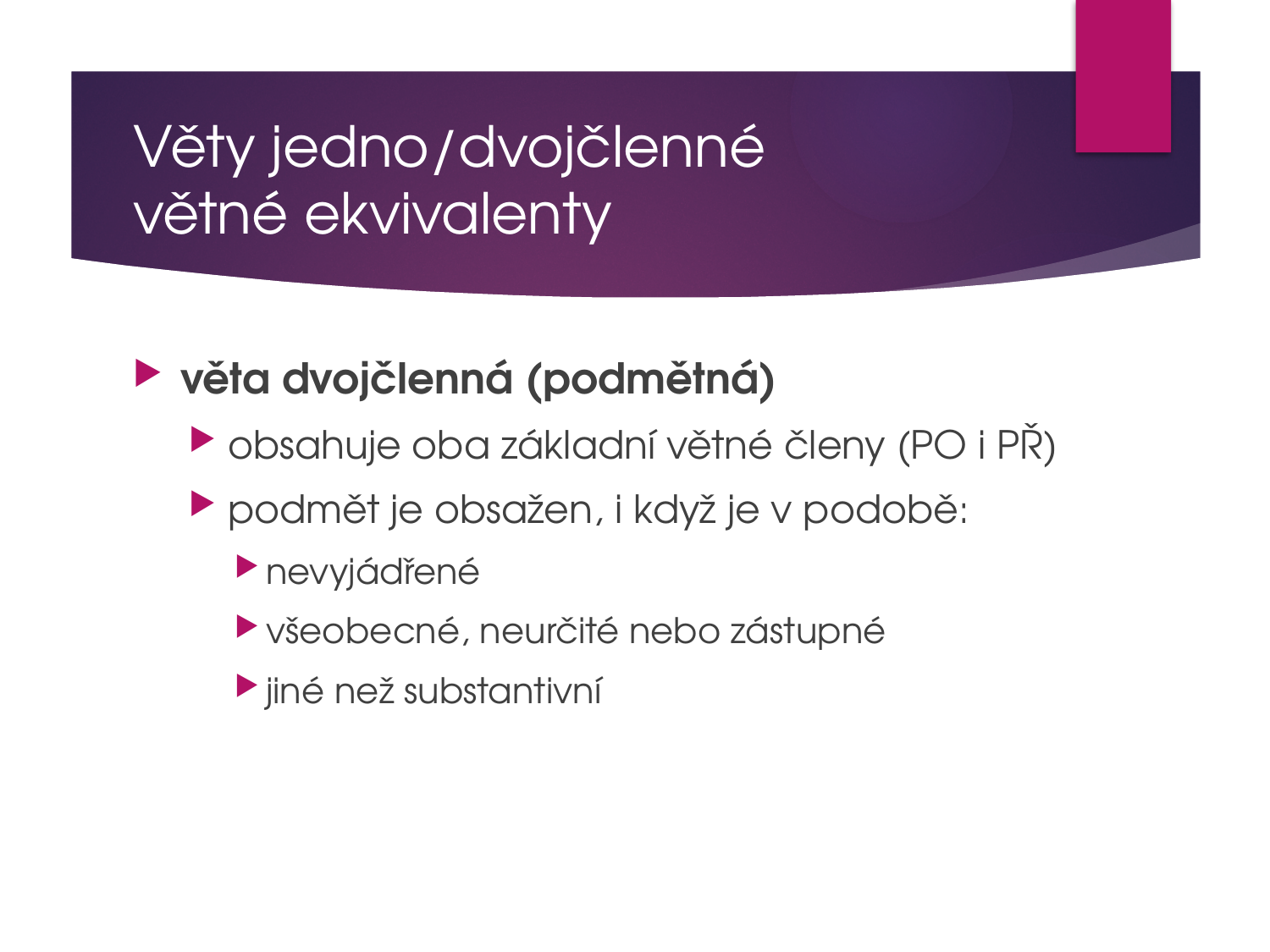

# Věty jedno/dvojčlenné větné ekvivalenty
věta dvojčlenná (podmětná)
obsahuje oba základní větné členy (PO i PŘ)
podmět je obsažen, i když je v podobě:
nevyjádřené
všeobecné, neurčité nebo zástupné
jiné než substantivní